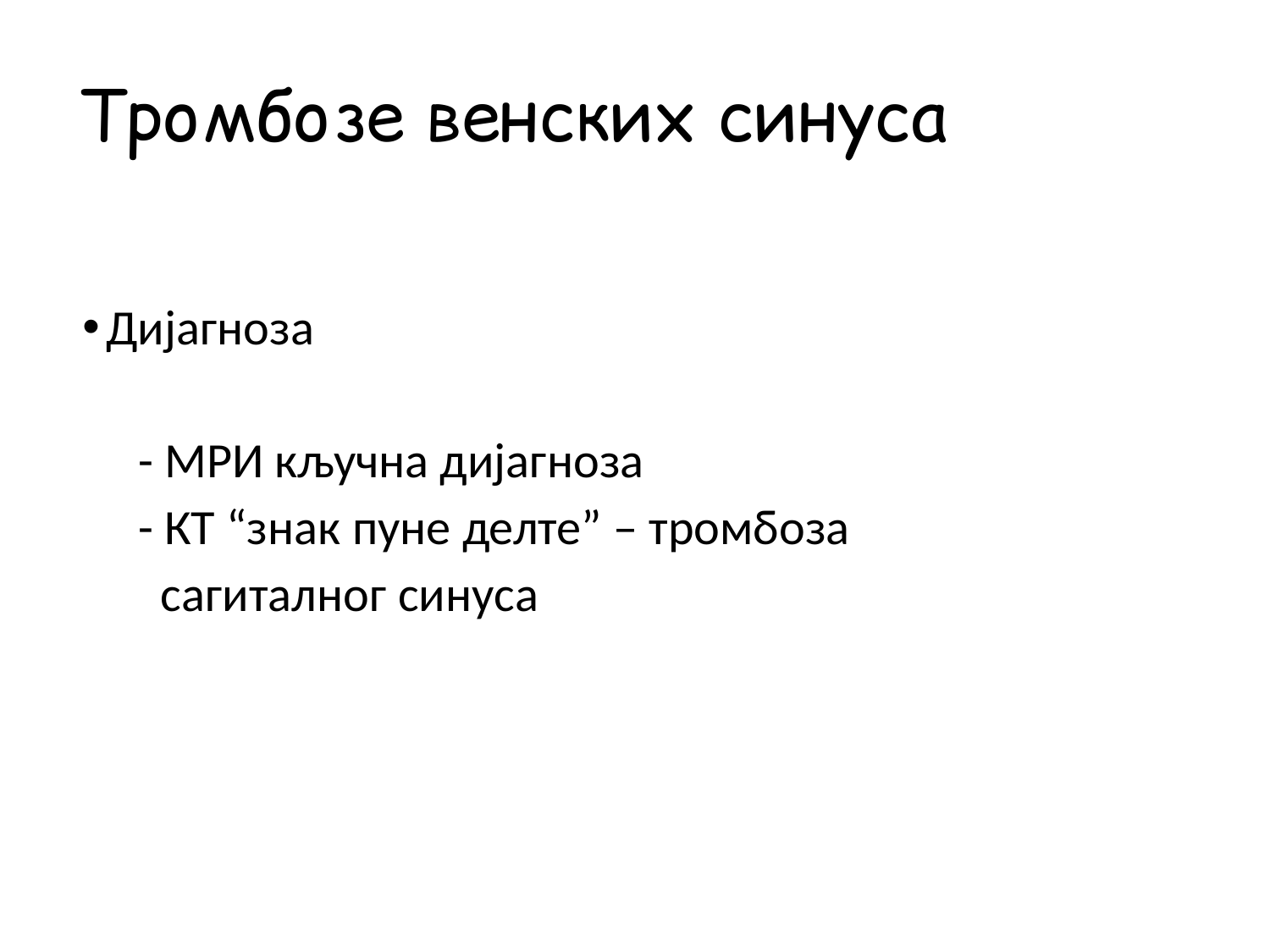

# Тромбозе венских синуса
Дијагноза

     - МРИ кључна дијагноза
     - КТ “знак пуне делте” – тромбоза
       сагиталног синуса